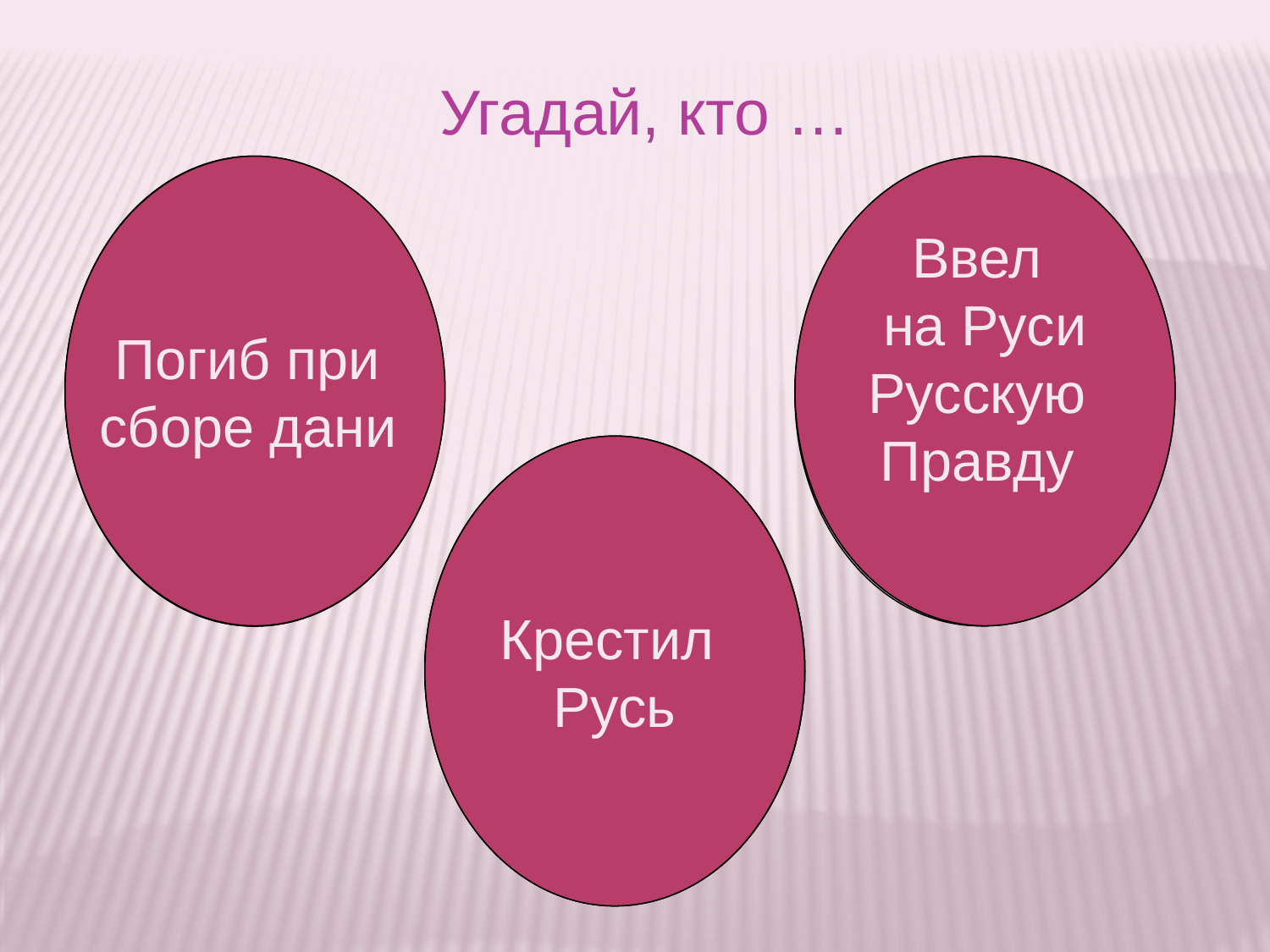

Угадай, кто …

Игорь
Погиб при
сборе дани
Ярослав
Ввел
на Руси
Русскую
Правду

Владимир
Красное
Солнышко
Крестил
Русь